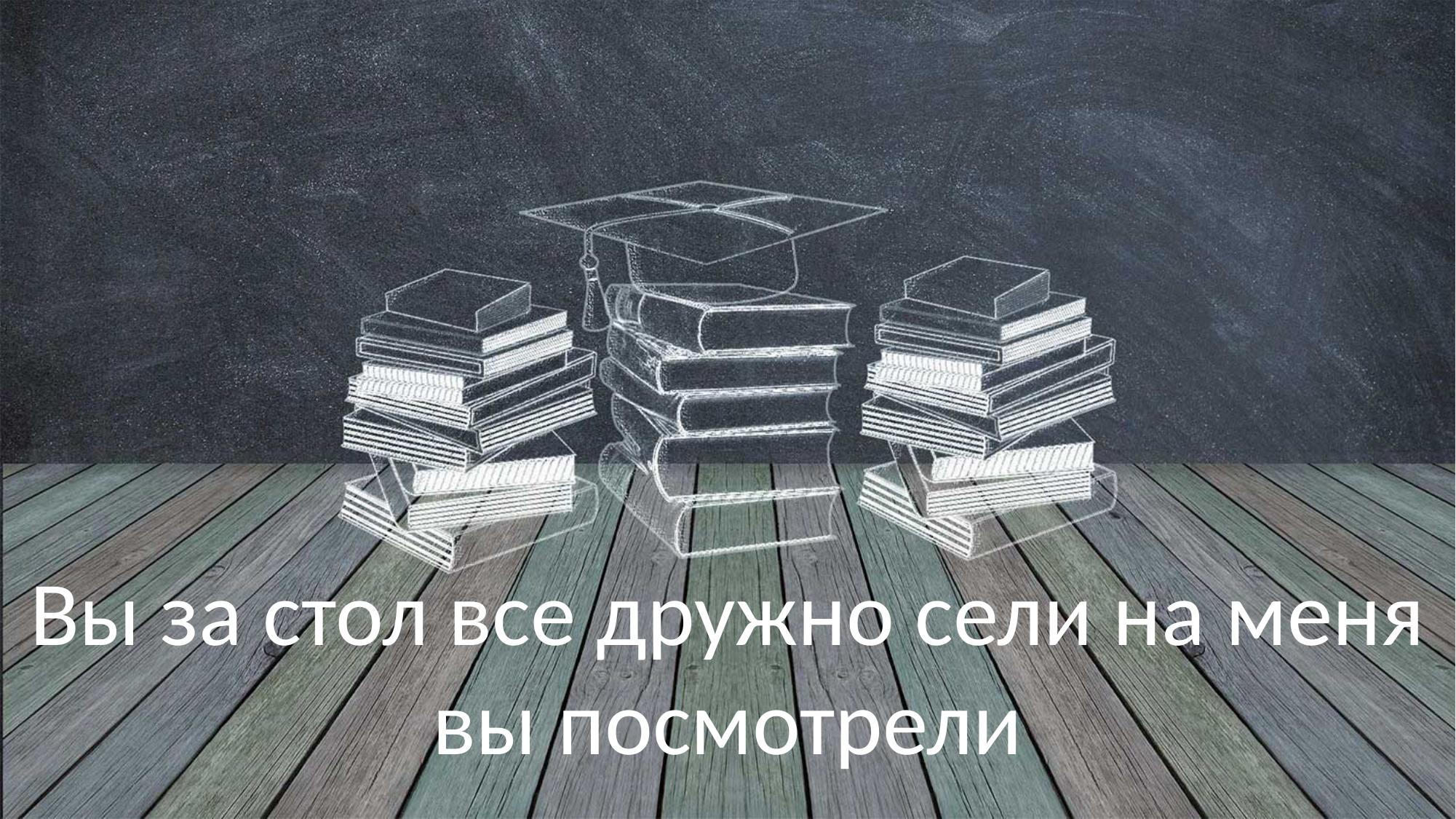

Вы за стол все дружно сели на меня вы посмотрели